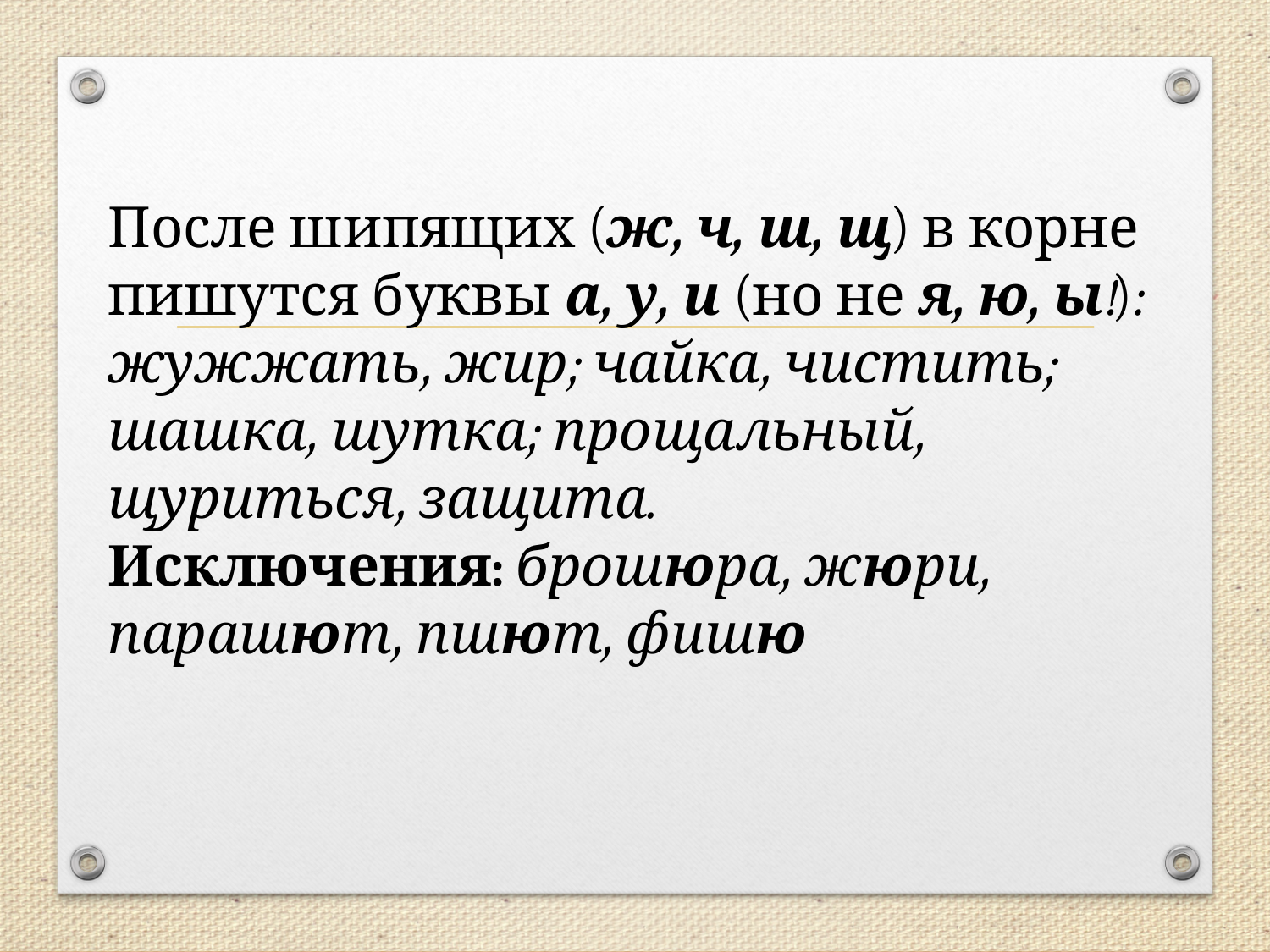

После шипящих (ж, ч, ш, щ) в корне пишутся буквы а, у, и (но не я, ю, ы!): жужжать, жир; чайка, чистить; шашка, шутка; прощальный, щуриться, защита.
Исключения: брошюра, жюри, парашют, пшют, фишю